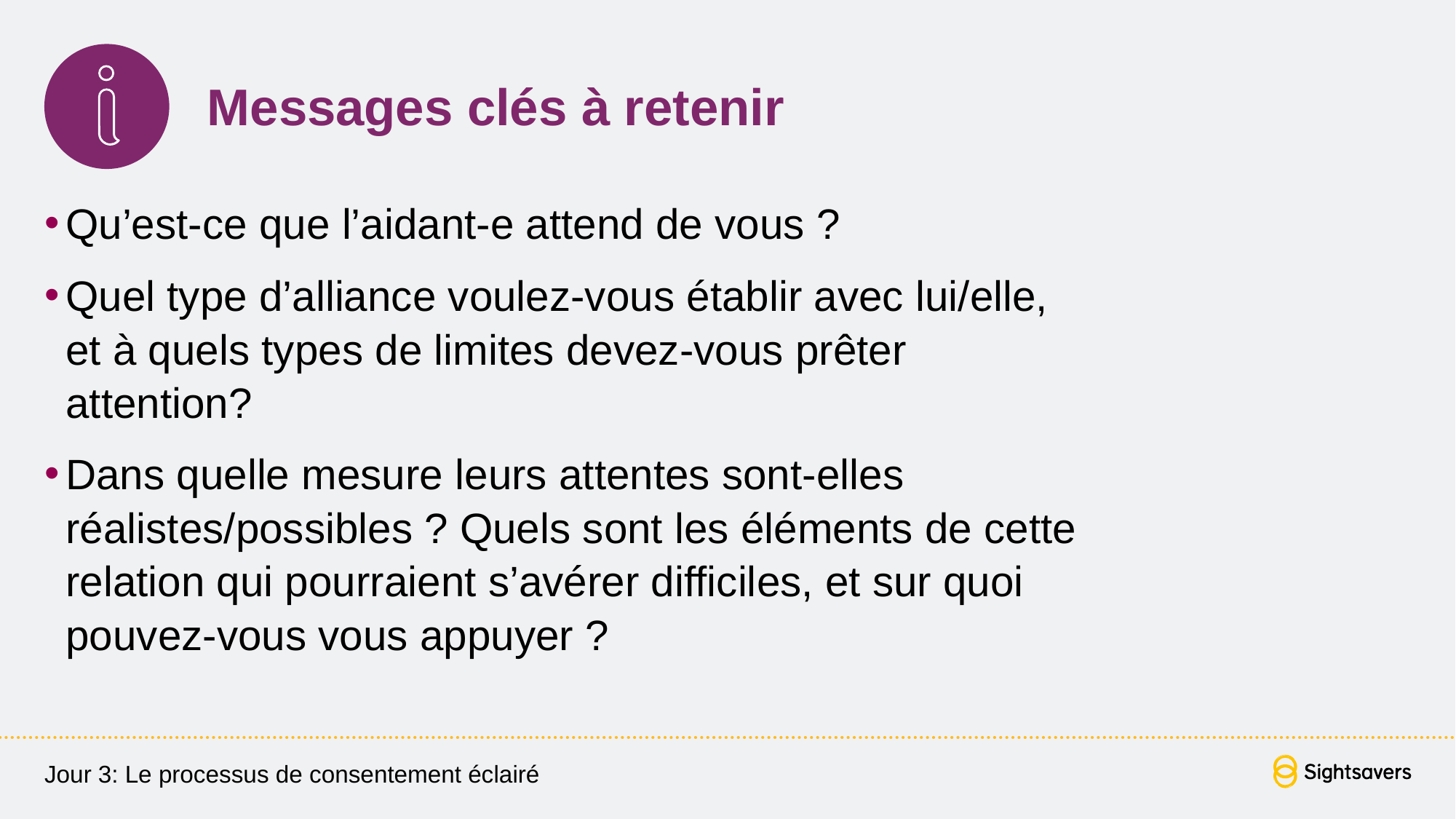

# Messages clés à retenir
Qu’est-ce que l’aidant-e attend de vous ?
Quel type d’alliance voulez-vous établir avec lui/elle, et à quels types de limites devez-vous prêter  attention?
Dans quelle mesure leurs attentes sont-elles réalistes/possibles ? Quels sont les éléments de cette relation qui pourraient s’avérer difficiles, et sur quoi pouvez-vous vous appuyer ?
Jour 3: Le processus de consentement éclairé